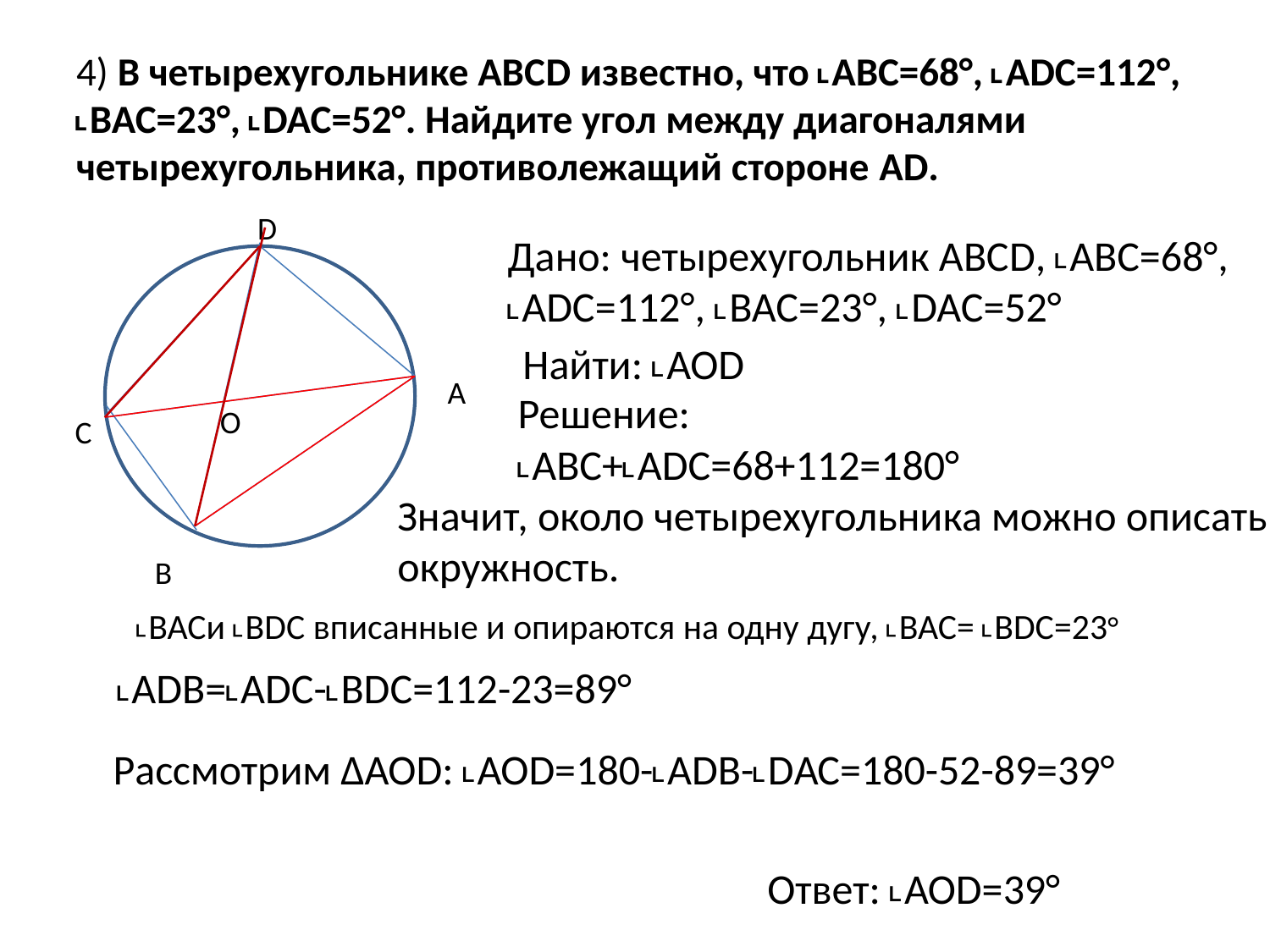

# 4) В четырехугольнике АВСD известно, что ˪АВС=68°, ˪ADC=112°, ˪BAC=23°, ˪DAC=52°. Найдите угол между диагоналями четырехугольника, противолежащий стороне AD.
D
Дано: четырехугольник АВСD, ˪АВС=68°, ˪ADC=112°, ˪BAC=23°, ˪DAC=52°

Найти: ˪AOD
А
Решение:
О
С
˪АВС+˪ADC=68+112=180°
Значит, около четырехугольника можно описать окружность.
В
˪BACи ˪ВDC вписанные и опираются на одну дугу, ˪BAC= ˪ВDC=23°
˪АDВ=˪ADC-˪BDС=112-23=89°
Рассмотрим ∆АОD: ˪АОD=180-˪ADВ-˪DАС=180-52-89=39°
Ответ: ˪АОD=39°